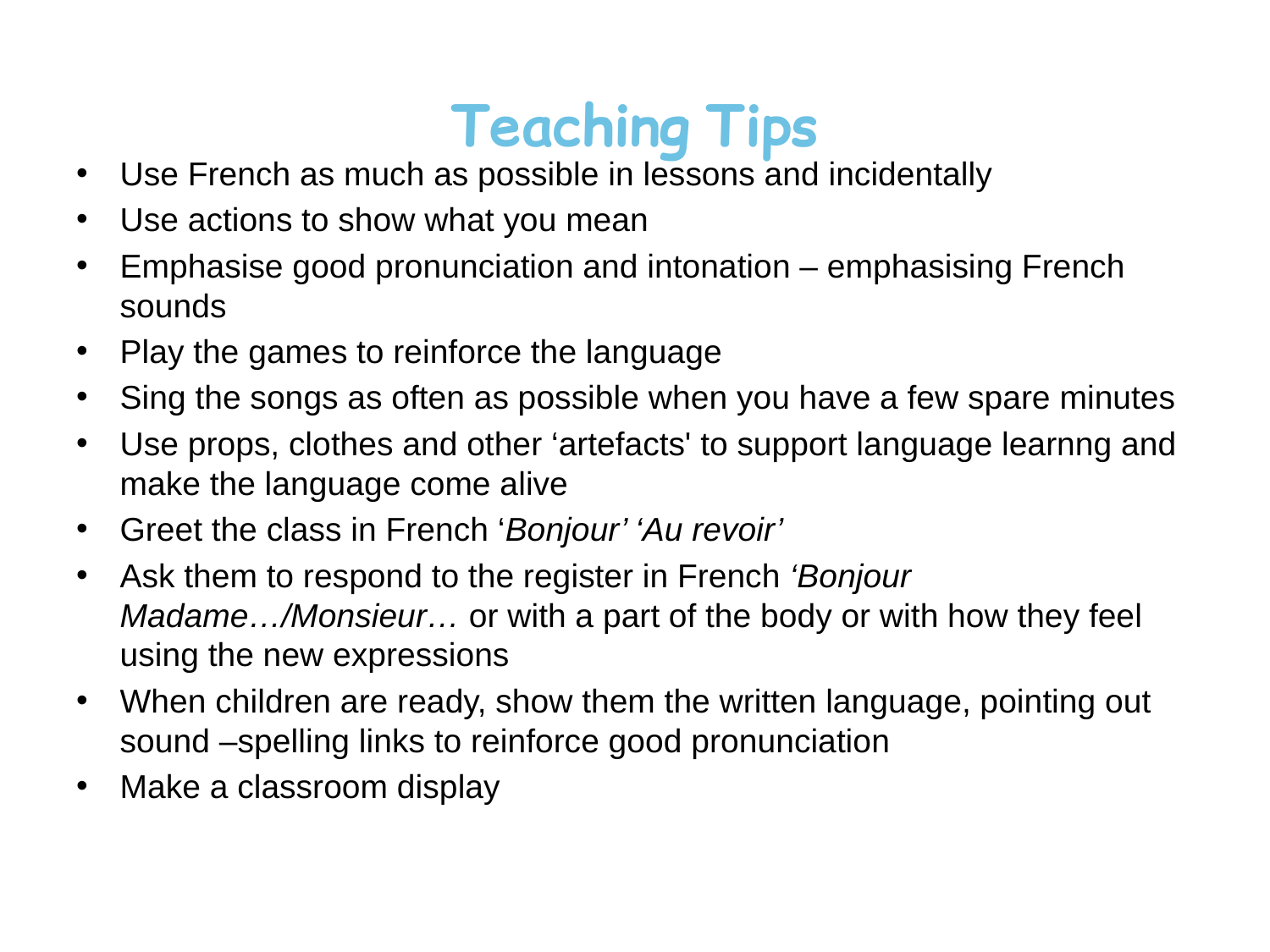

# Teaching Tips
Use French as much as possible in lessons and incidentally
Use actions to show what you mean
Emphasise good pronunciation and intonation – emphasising French sounds
Play the games to reinforce the language
Sing the songs as often as possible when you have a few spare minutes
Use props, clothes and other ‘artefacts' to support language learnng and make the language come alive
Greet the class in French ‘Bonjour’ ‘Au revoir’
Ask them to respond to the register in French ‘Bonjour Madame…/Monsieur… or with a part of the body or with how they feel using the new expressions
When children are ready, show them the written language, pointing out sound –spelling links to reinforce good pronunciation
Make a classroom display